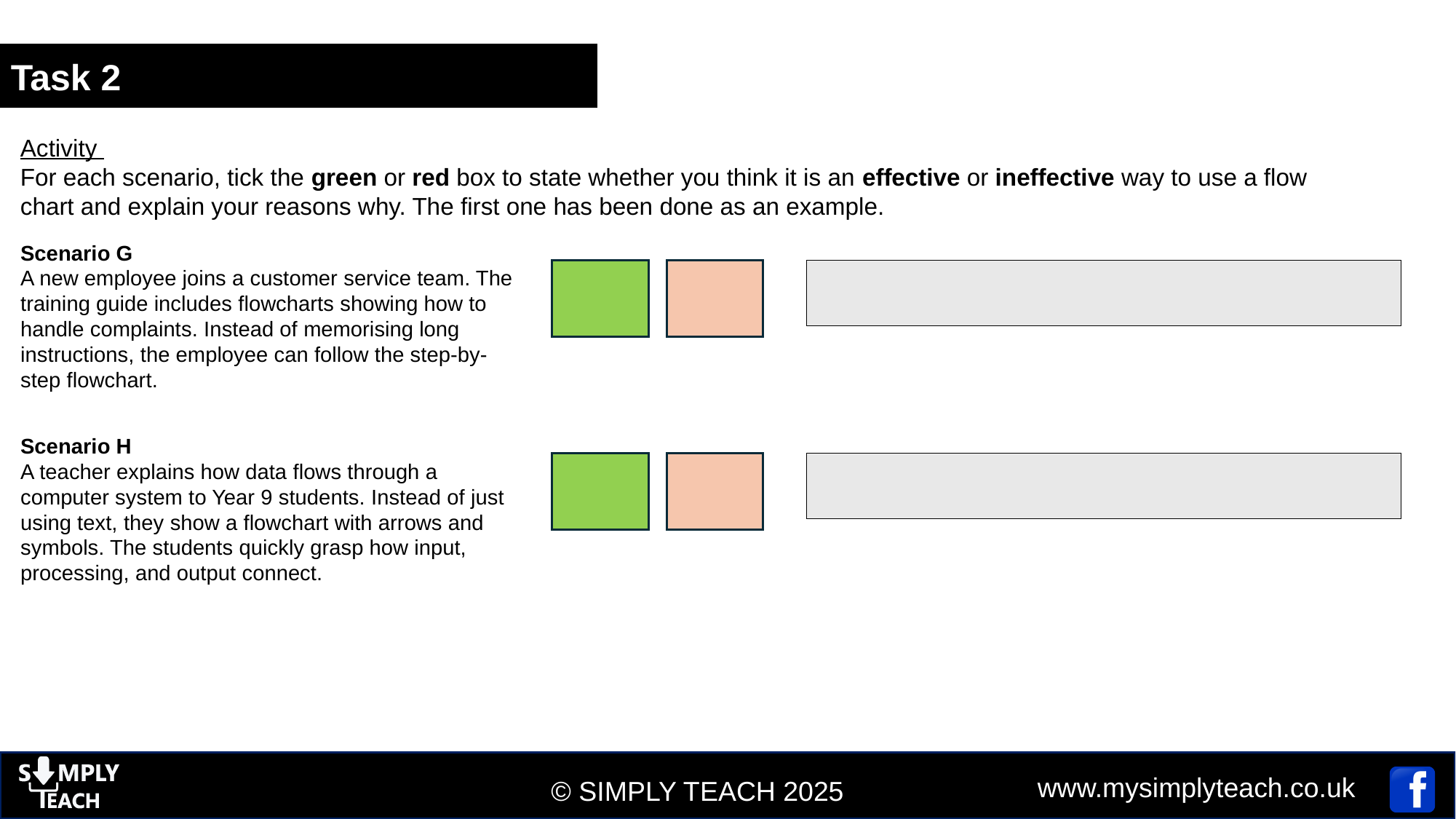

Task 2
Activity
For each scenario, tick the green or red box to state whether you think it is an effective or ineffective way to use a flow chart and explain your reasons why. The first one has been done as an example.
Scenario G
A new employee joins a customer service team. The training guide includes flowcharts showing how to handle complaints. Instead of memorising long instructions, the employee can follow the step-by-step flowchart.

Scenario H
A teacher explains how data flows through a computer system to Year 9 students. Instead of just using text, they show a flowchart with arrows and symbols. The students quickly grasp how input, processing, and output connect.